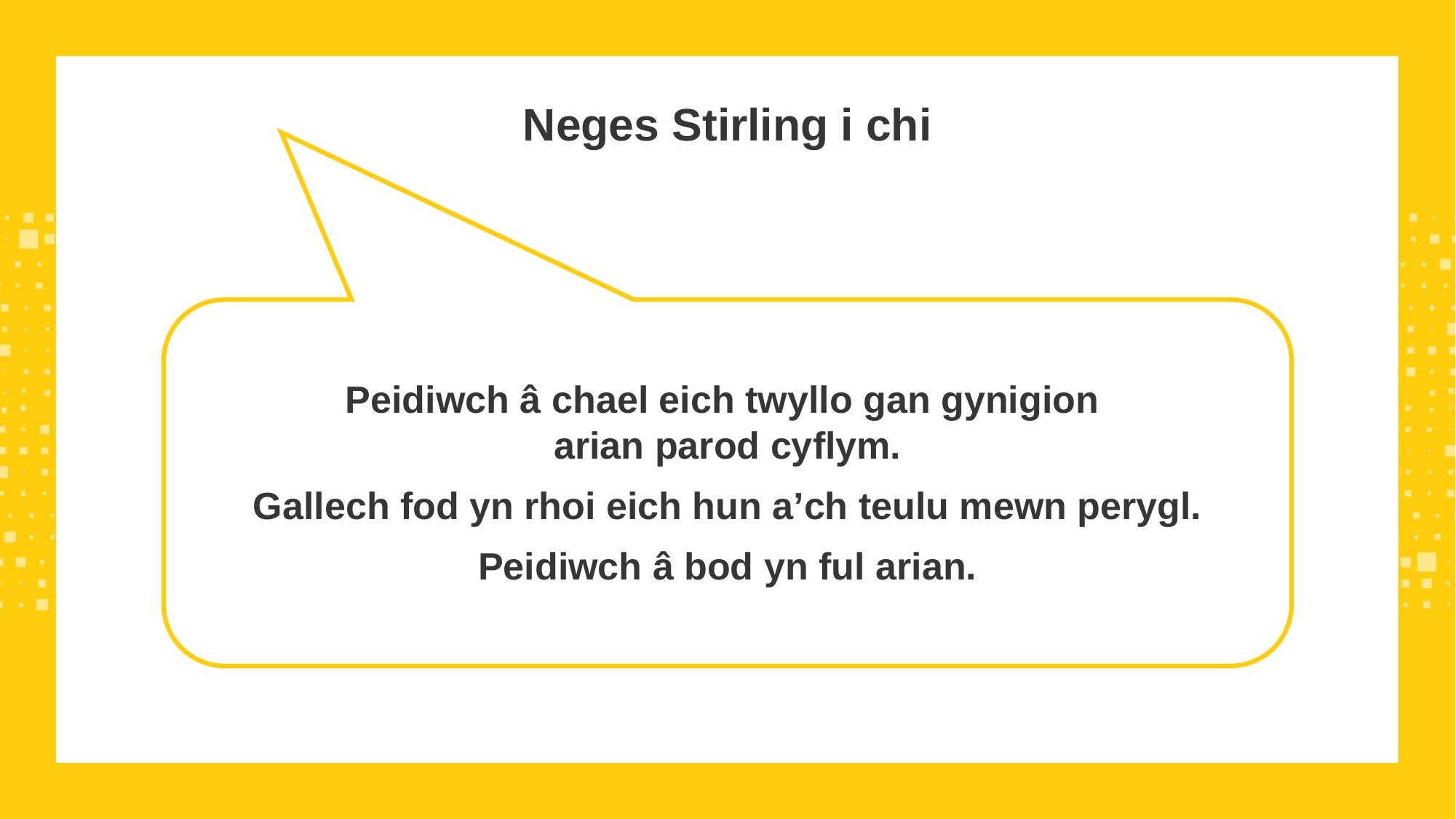

Neges Stirling i chi

Peidiwch â chael eich twyllo gan gynigion
arian parod cyflym.
Gallech fod yn rhoi eich hun a’ch teulu mewn perygl.
Peidiwch â bod yn ful arian.